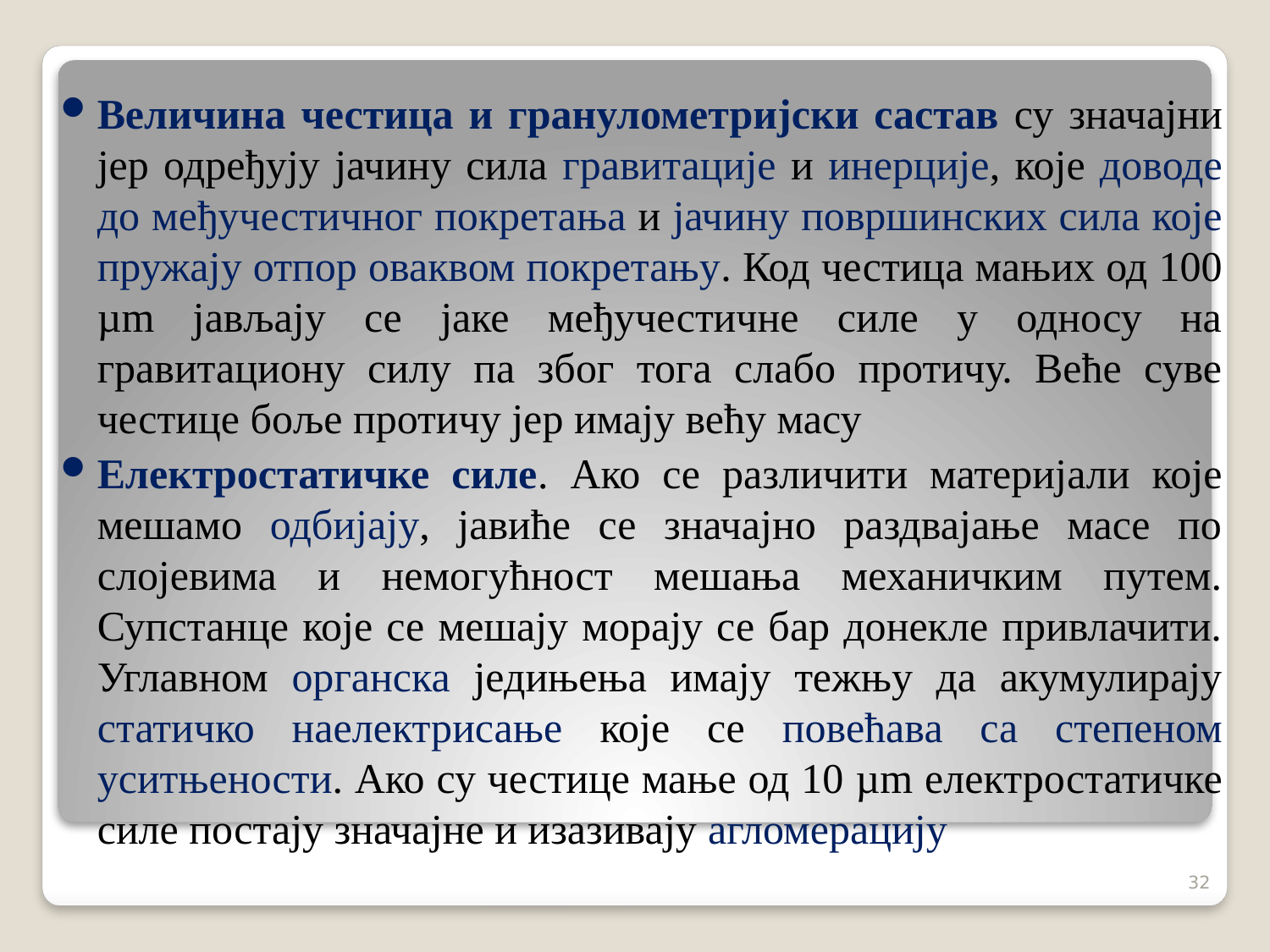

Величина честица и гранулометријски састав су значајни јер одређују јачину сила гравитације и инерције, које доводе до међучестичног покретања и јачину површинских сила које пружају отпор оваквом покретању. Код честица мањих од 100 µm јављају се јаке међучестичне силе у односу на гравитациону силу па због тога слабо протичу. Веће суве честице боље протичу јер имају већу масу
Електростатичке силе. Ако се различити материјали које мешамо одбијају, јавиће се значајно раздвајање масе по слојевима и немогућност мешања механичким путем. Супстанце које се мешају морају се бар донекле привлачити. Углавном органска једињења имају тежњу да акумулирају статичко наелектрисање које се повећава са степеном уситњености. Ако су честице мање од 10 µm електростатичке силе постају значајне и изазивају агломерацију

32